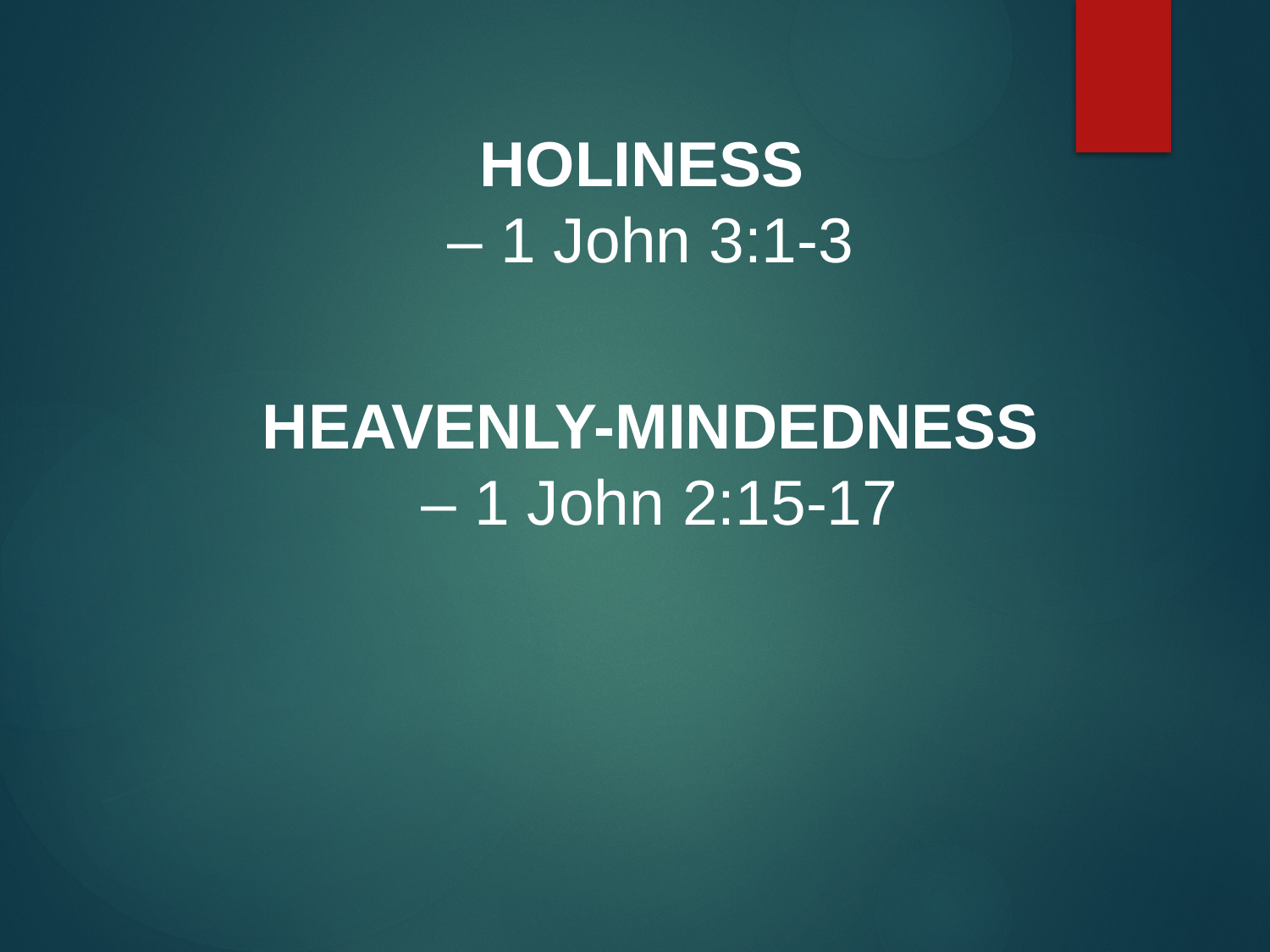

HOLINESS
– 1 John 3:1-3

HEAVENLY-MINDEDNESS
 – 1 John 2:15-17